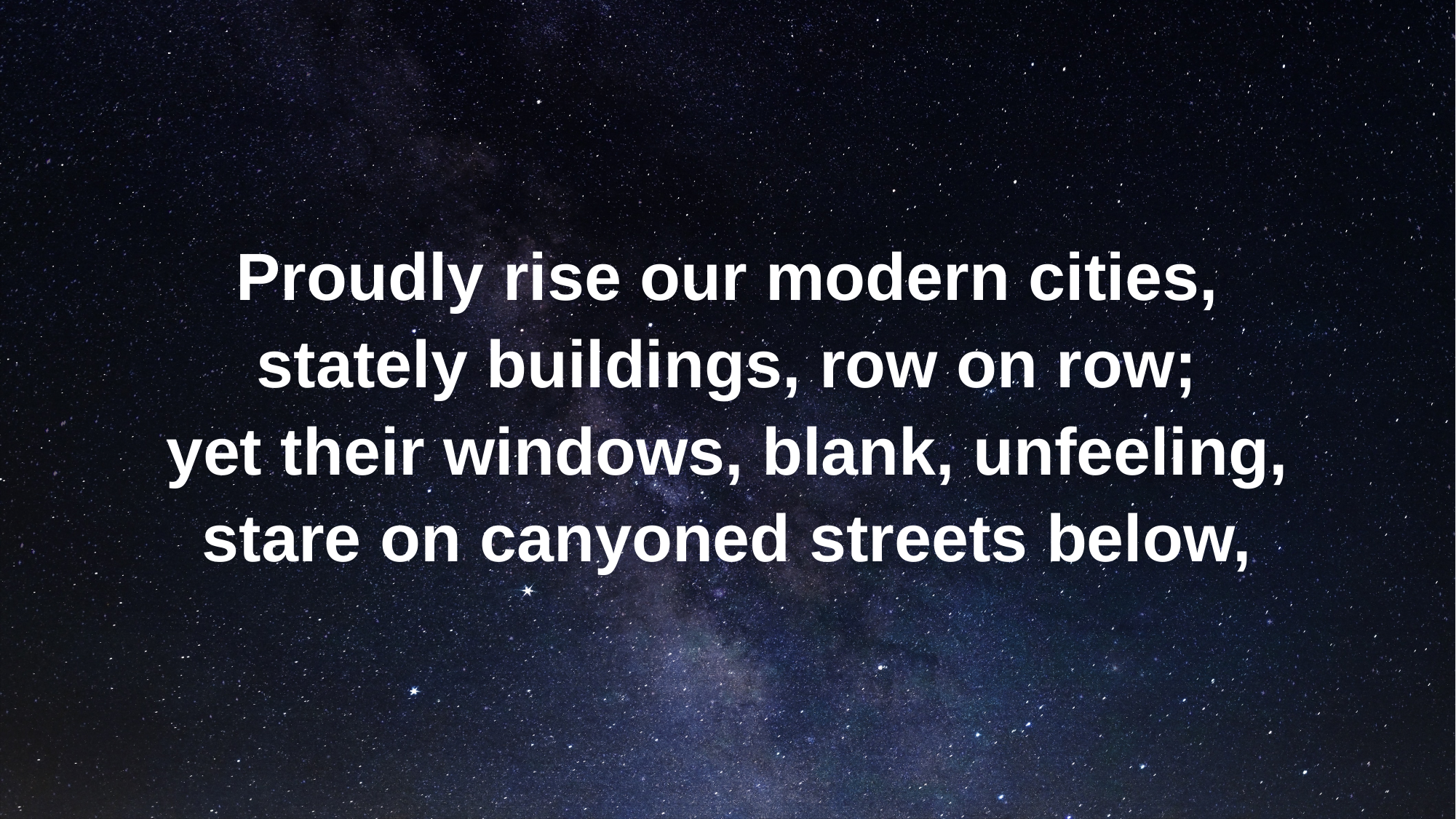

Proudly rise our modern cities,
stately buildings, row on row;
yet their windows, blank, unfeeling,
stare on canyoned streets below,